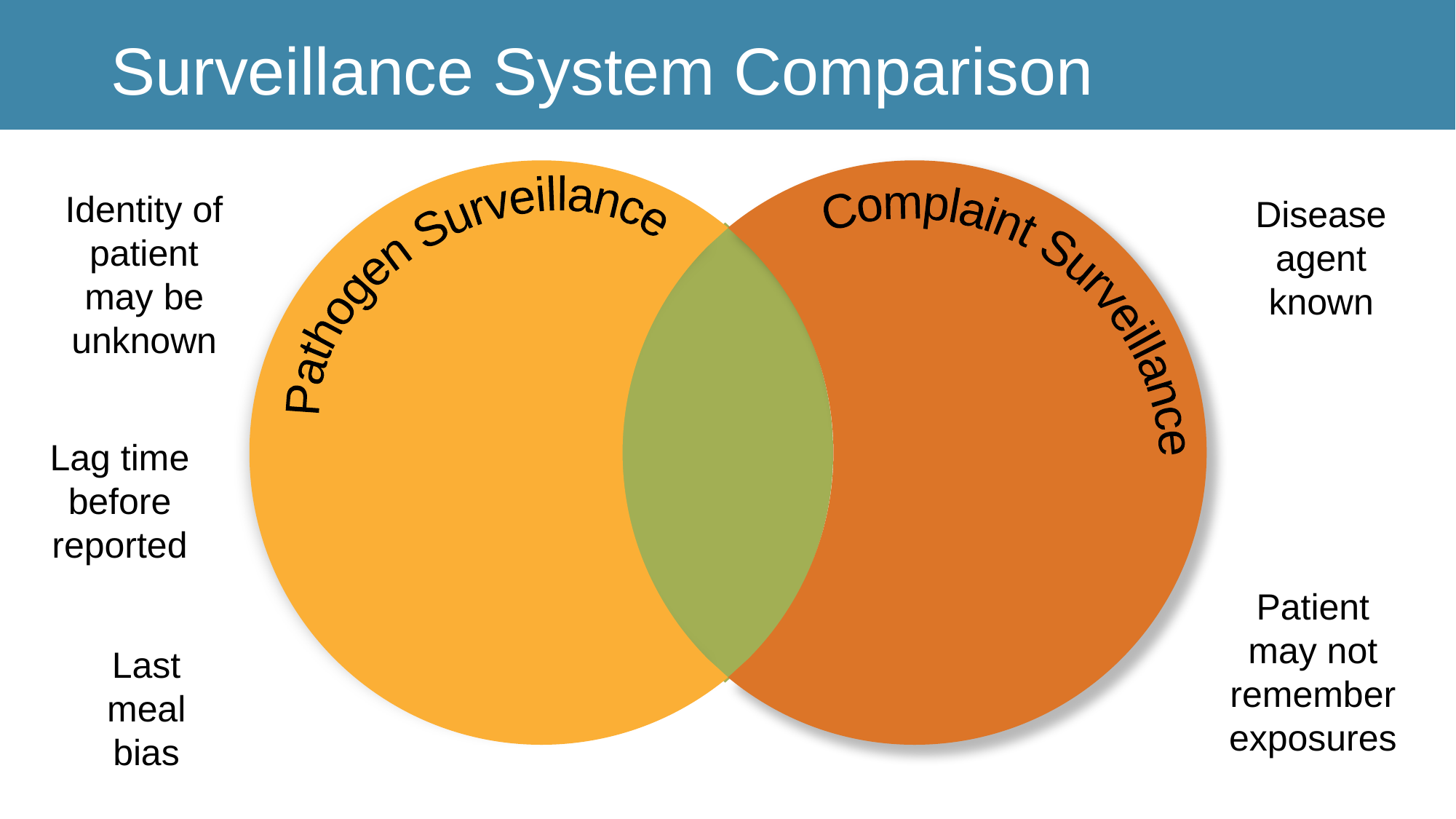

# Surveillance System Comparison

Identity of patient may be unknown
Disease agent known
Complaint Surveillance
Pathogen Surveillance

Lag time before reported
Patient may not remember exposures
Last meal bias